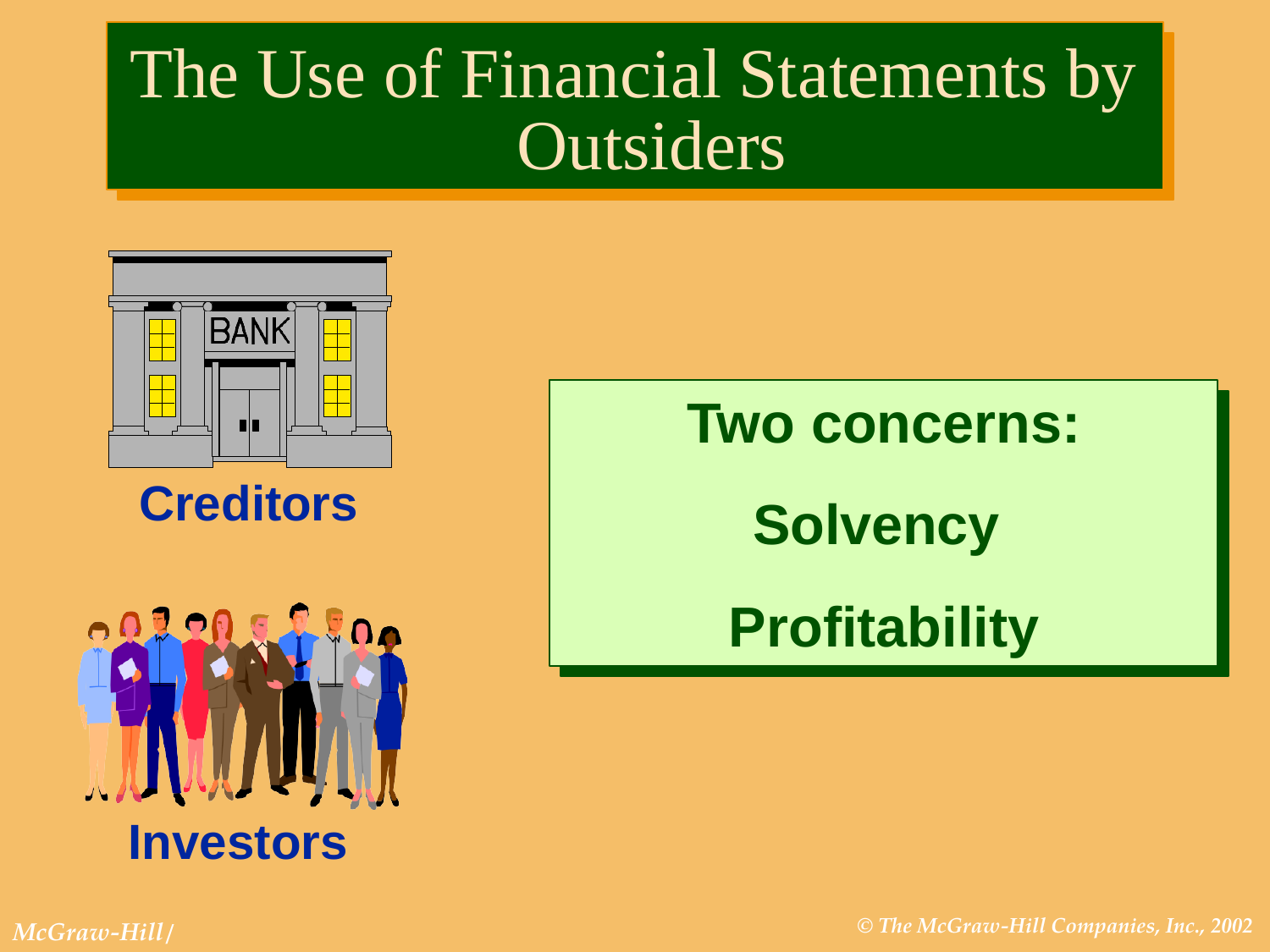

# The Use of Financial Statements by  Outsiders

Two concerns:
Solvency  Profitability
Creditors

Investors
© The McGraw-Hill Companies, Inc., 2002
McGraw-Hill/Irwin